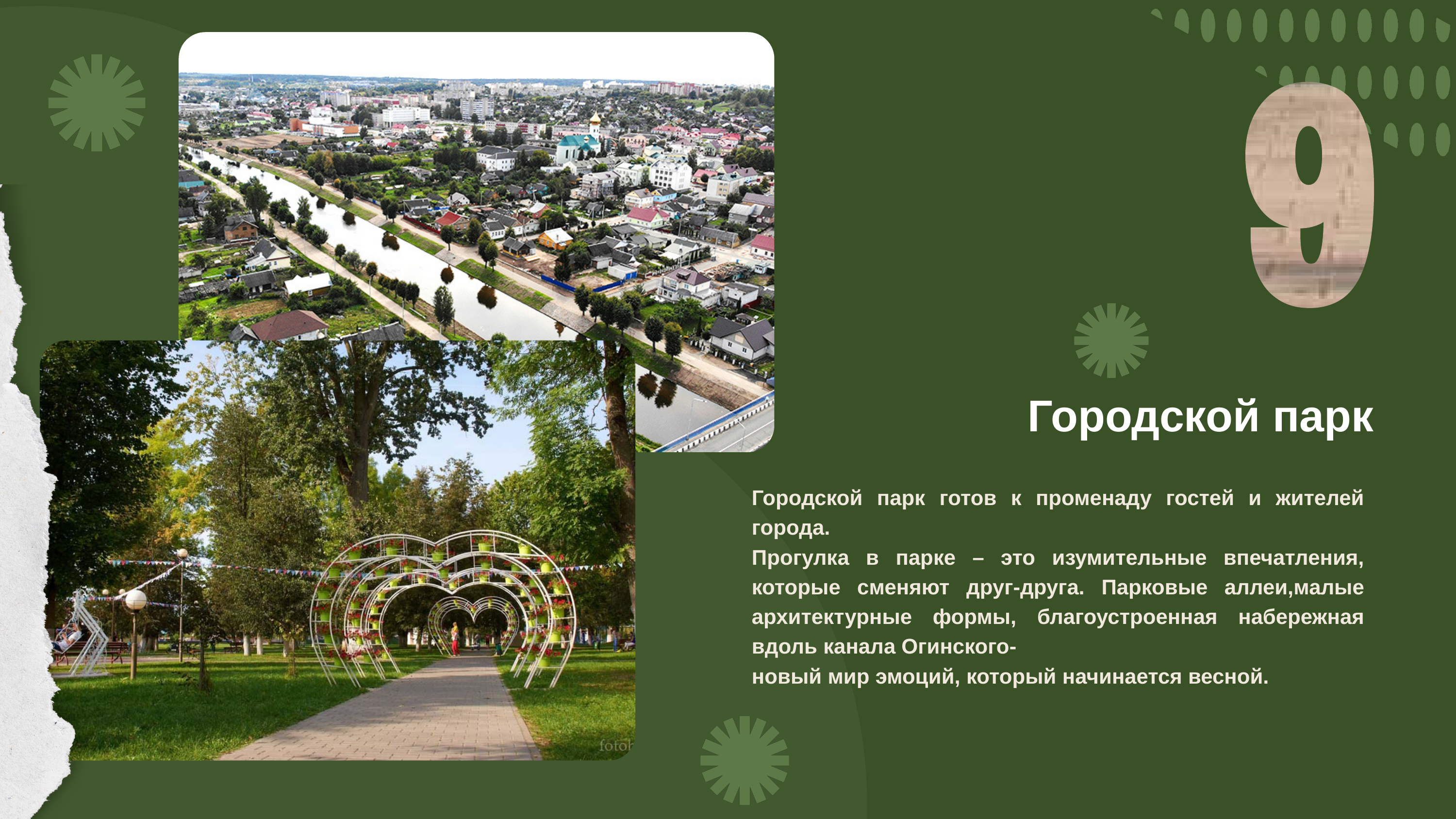

Городской парк
Городской парк готов к променаду гостей и жителей города.
Прогулка в парке – это изумительные впечатления, которые сменяют друг-друга. Парковые аллеи,малые архитектурные формы, благоустроенная набережная вдоль канала Огинского-
новый мир эмоций, который начинается весной.